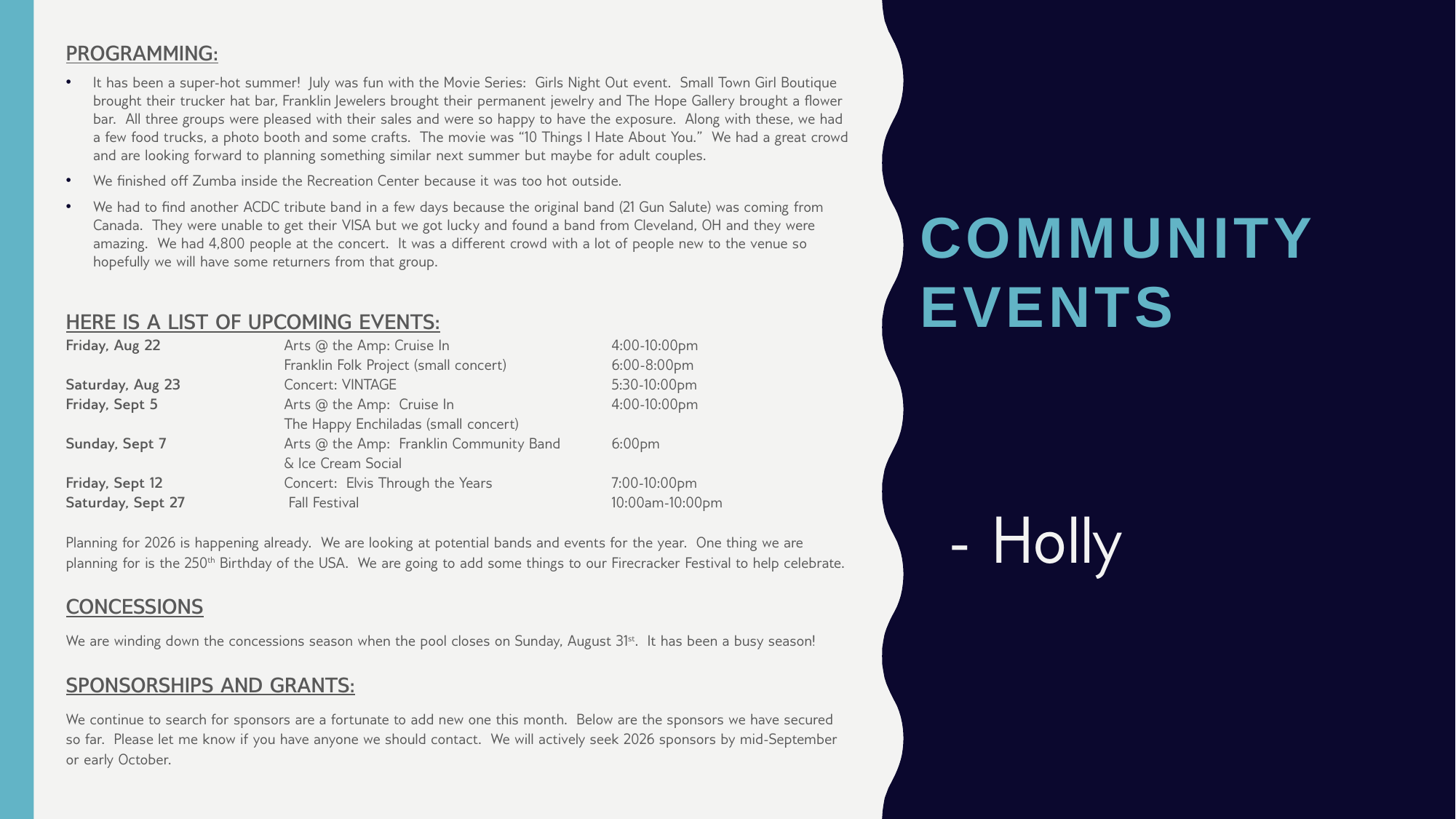

PROGRAMMING:
It has been a super-hot summer!  July was fun with the Movie Series:  Girls Night Out event.  Small Town Girl Boutique brought their trucker hat bar, Franklin Jewelers brought their permanent jewelry and The Hope Gallery brought a flower bar.  All three groups were pleased with their sales and were so happy to have the exposure.  Along with these, we had a few food trucks, a photo booth and some crafts.  The movie was “10 Things I Hate About You.”  We had a great crowd and are looking forward to planning something similar next summer but maybe for adult couples.
We finished off Zumba inside the Recreation Center because it was too hot outside.
We had to find another ACDC tribute band in a few days because the original band (21 Gun Salute) was coming from Canada.  They were unable to get their VISA but we got lucky and found a band from Cleveland, OH and they were amazing.  We had 4,800 people at the concert.  It was a different crowd with a lot of people new to the venue so hopefully we will have some returners from that group.

HERE IS A LIST OF UPCOMING EVENTS:
Friday, Aug 22 		Arts @ the Amp: Cruise In 		4:00-10:00pm
		Franklin Folk Project (small concert)	6:00-8:00pm
Saturday, Aug 23 	Concert: VINTAGE		5:30-10:00pm
Friday, Sept 5	      	Arts @ the Amp:  Cruise In	 	4:00-10:00pm
	      	The Happy Enchiladas (small concert)
Sunday, Sept 7	      	Arts @ the Amp:  Franklin Community Band	6:00pm
		& Ice Cream Social
Friday, Sept 12	     	Concert:  Elvis Through the Years		7:00-10:00pm
Saturday, Sept 27	 Fall Festival			10:00am-10:00pm
Planning for 2026 is happening already.  We are looking at potential bands and events for the year.  One thing we are planning for is the 250th Birthday of the USA.  We are going to add some things to our Firecracker Festival to help celebrate.
CONCESSIONS
We are winding down the concessions season when the pool closes on Sunday, August 31st.  It has been a busy season!
SPONSORSHIPS AND GRANTS:
We continue to search for sponsors are a fortunate to add new one this month.  Below are the sponsors we have secured so far.  Please let me know if you have anyone we should contact.  We will actively seek 2026 sponsors by mid-September or early October.
# Community events
- Holly